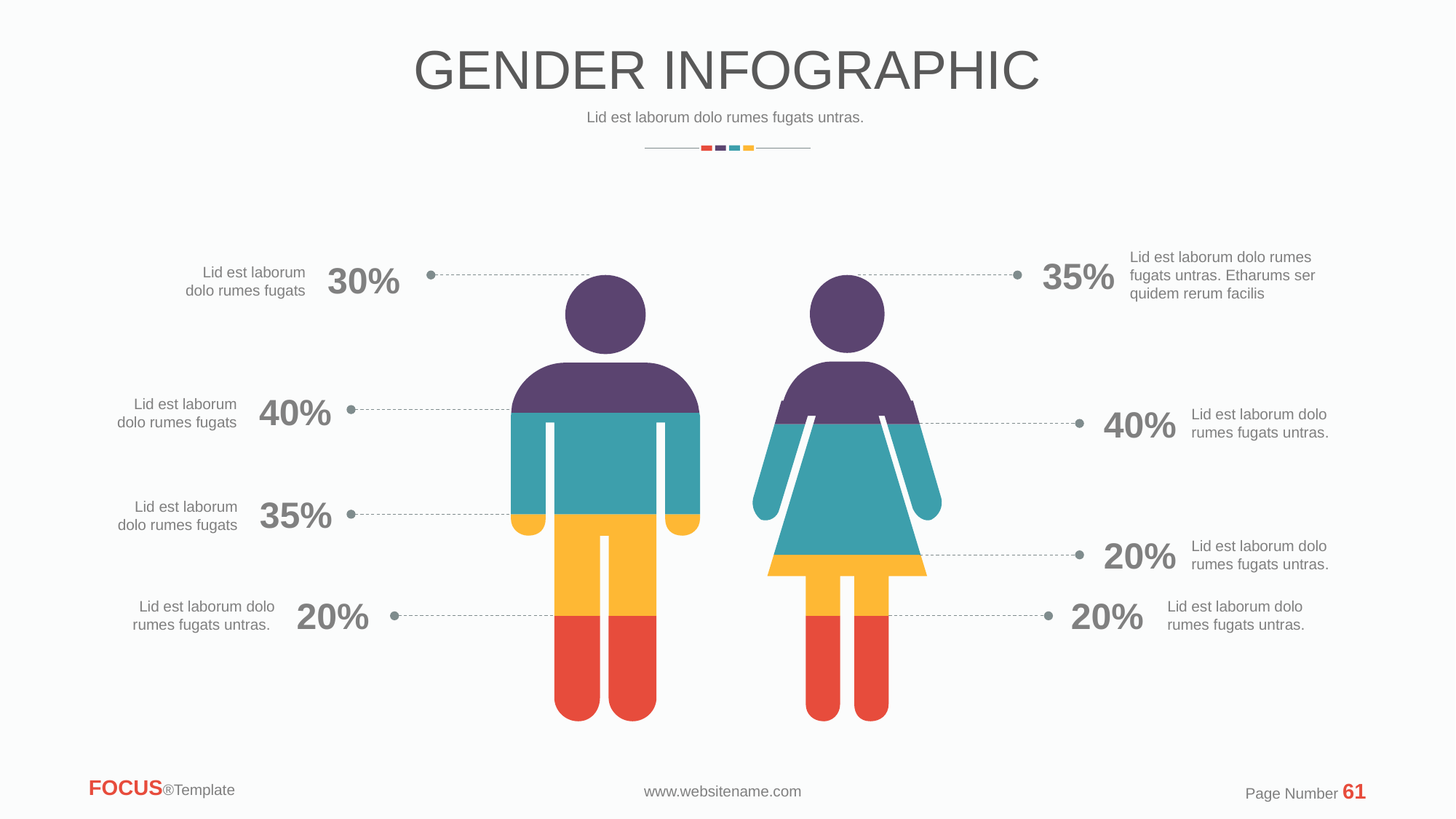

GENDER INFOGRAPHIC
Lid est laborum dolo rumes fugats untras.

Lid est laborum dolo rumes fugats untras. Etharums ser quidem rerum facilis
35%
30%
Lid est laborum dolo rumes fugats

40%
Lid est laborum dolo rumes fugats
40%
Lid est laborum dolo rumes fugats untras.

35%
Lid est laborum dolo rumes fugats

20%
Lid est laborum dolo rumes fugats untras.

20%
20%
Lid est laborum dolo rumes fugats untras.
Lid est laborum dolo rumes fugats untras.

FOCUS®Template
Page Number 61
www.websitename.com